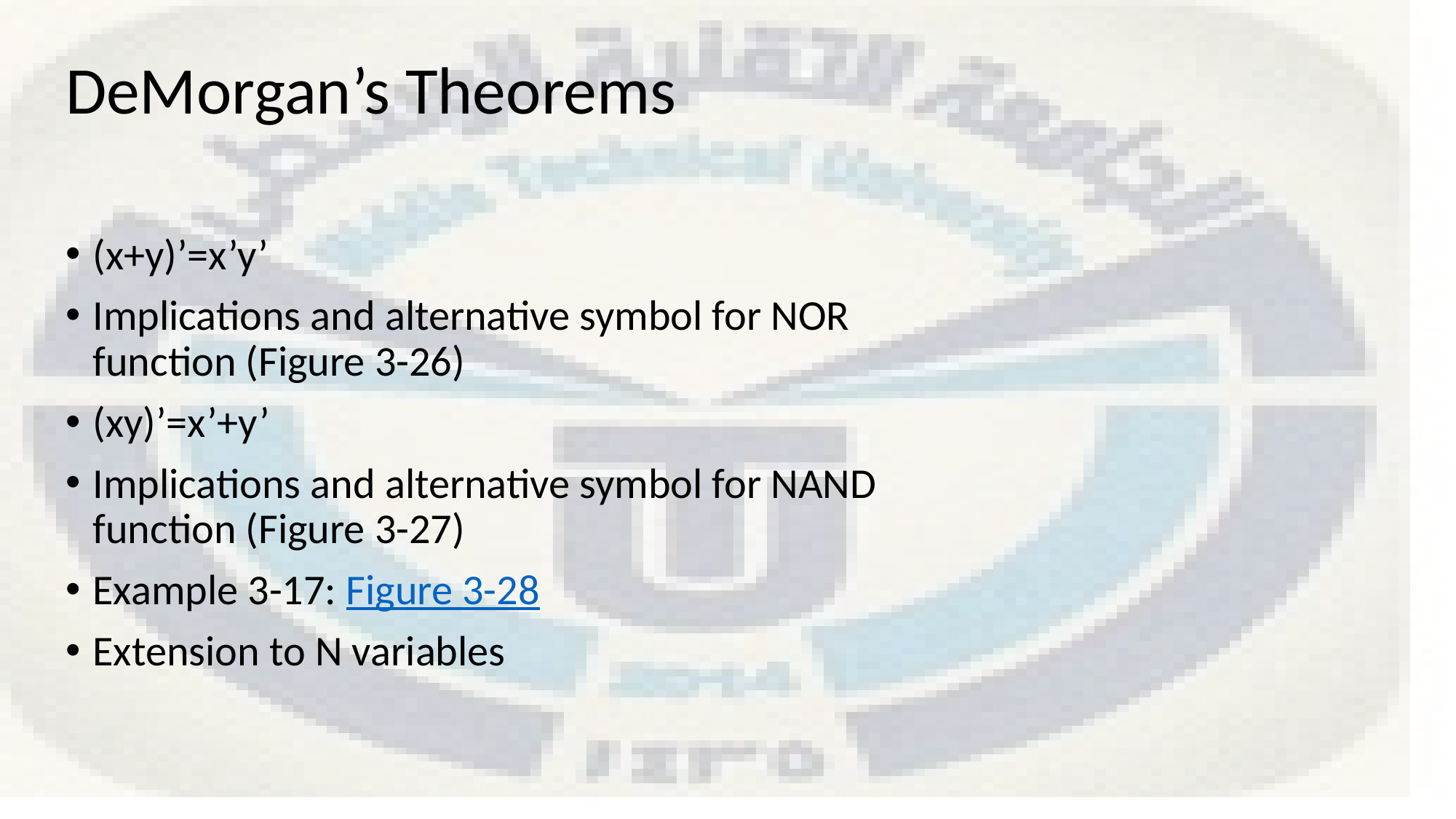

DeMorgan’s Theorems
(x+y)’=x’y’
Implications and alternative symbol for NOR function (Figure 3-26)‏
(xy)’=x’+y’
Implications and alternative symbol for NAND function (Figure 3-27)‏
Example 3-17: Figure 3-28
Extension to N variables